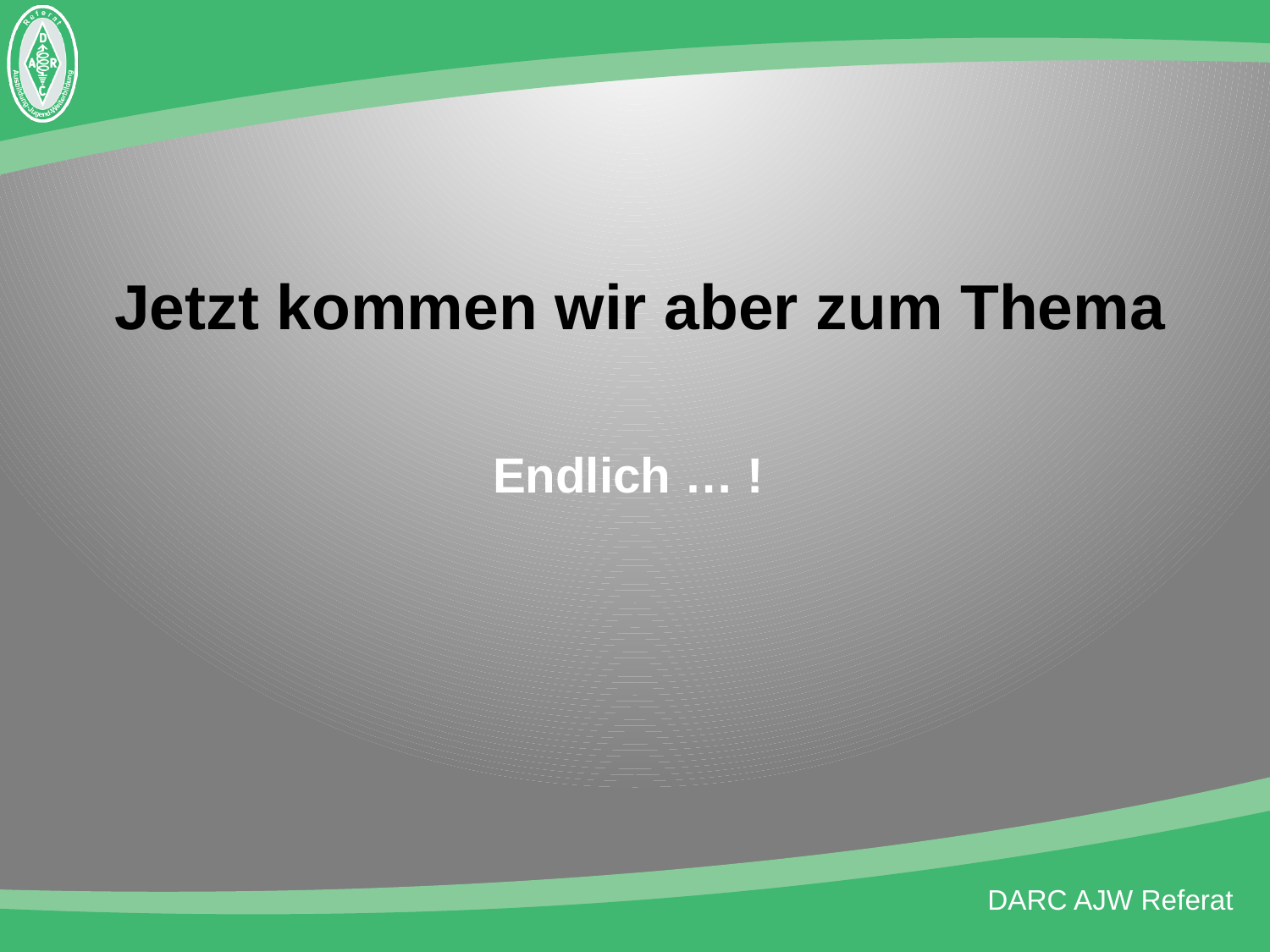

# Jetzt kommen wir aber zum Thema
Endlich … !